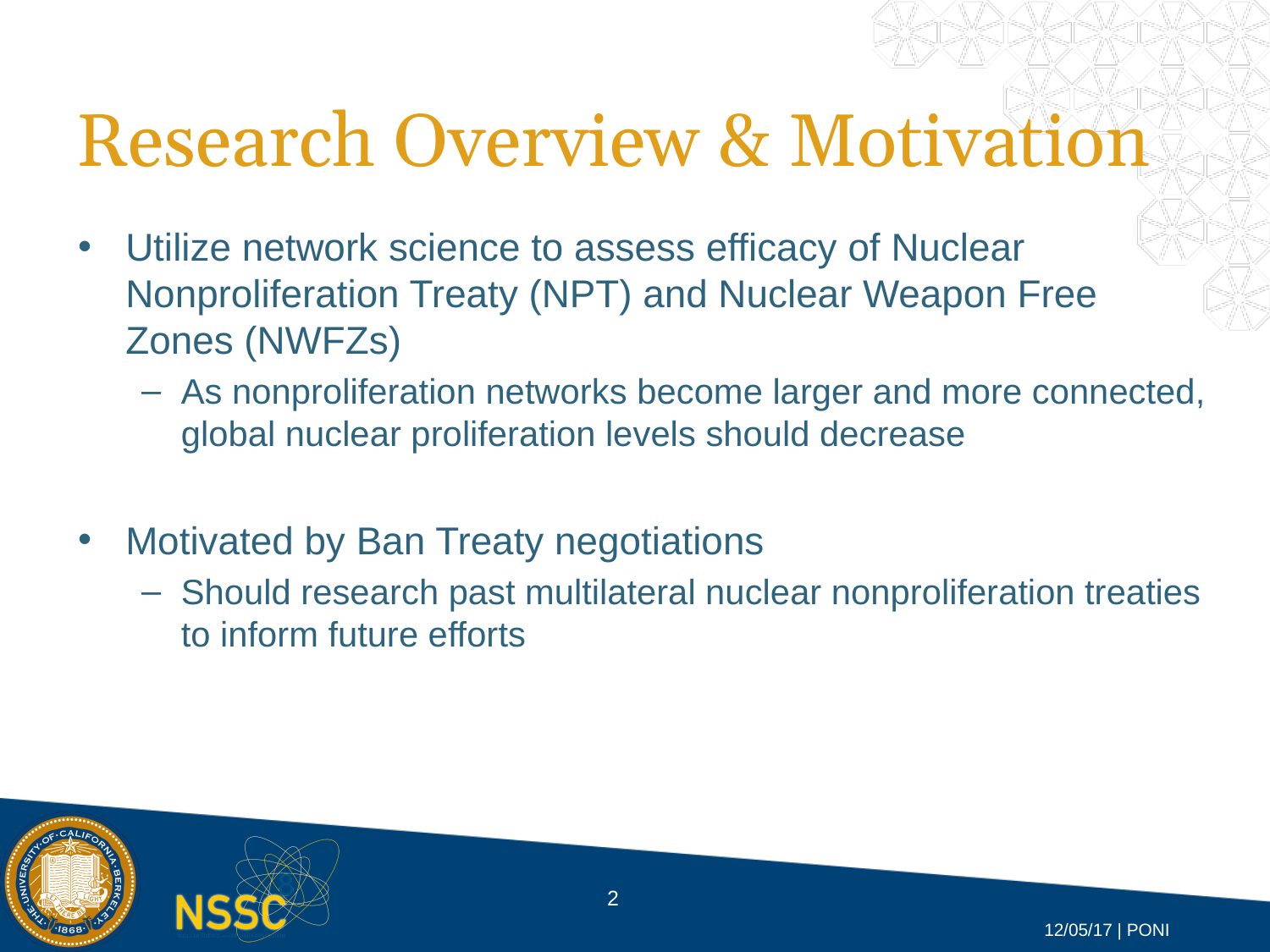

# Research Overview & Motivation
Utilize network science to assess efficacy of Nuclear Nonproliferation Treaty (NPT) and Nuclear Weapon Free Zones (NWFZs)
As nonproliferation networks become larger and more connected, global nuclear proliferation levels should decrease

Motivated by Ban Treaty negotiations
Should research past multilateral nuclear nonproliferation treaties to inform future efforts